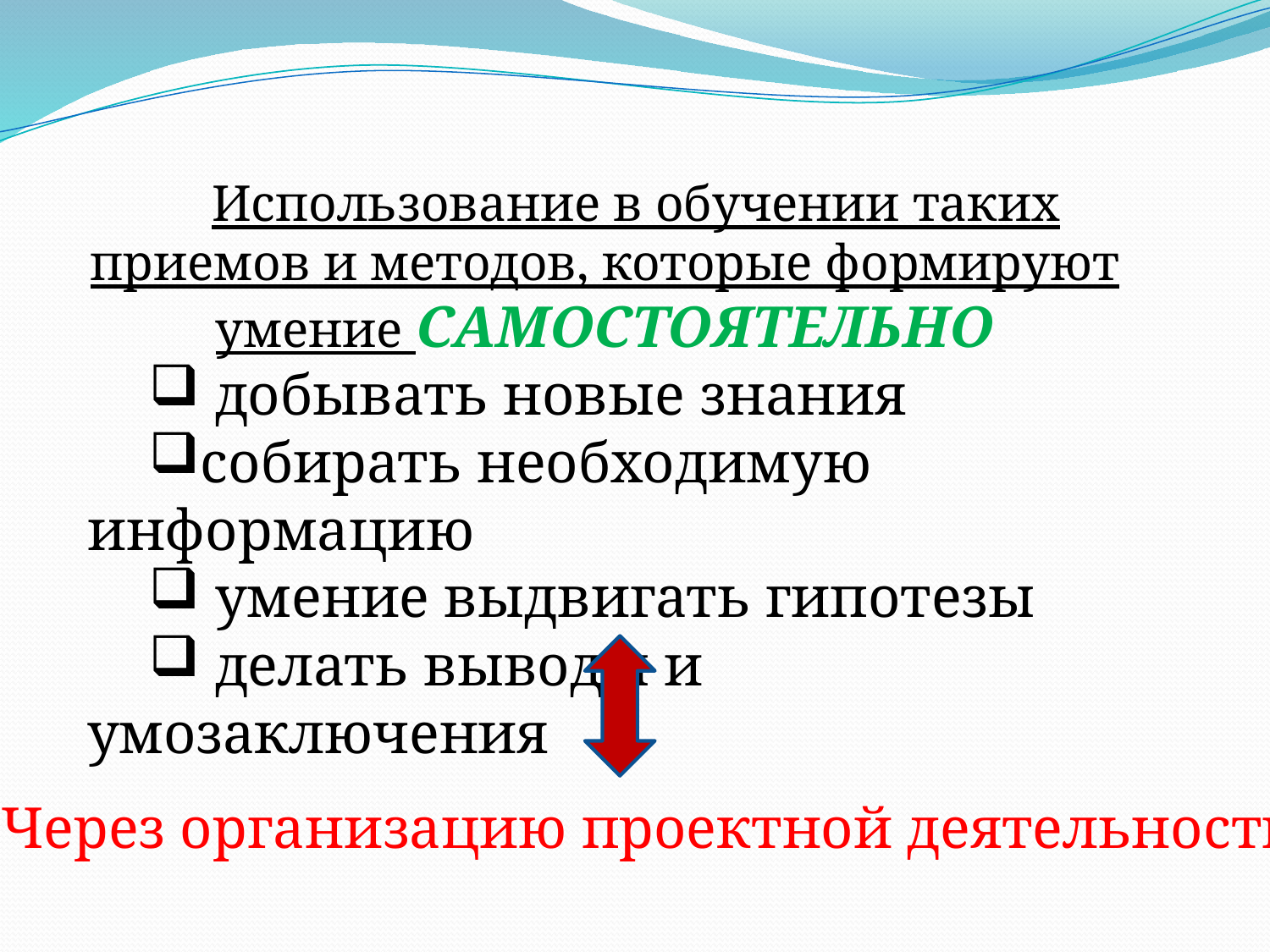

Использование в обучении таких приемов и методов, которые формируют умение САМОСТОЯТЕЛЬНО
 добывать новые знания
собирать необходимую информацию
 умение выдвигать гипотезы
 делать выводы и умозаключения

Через организацию проектной деятельности